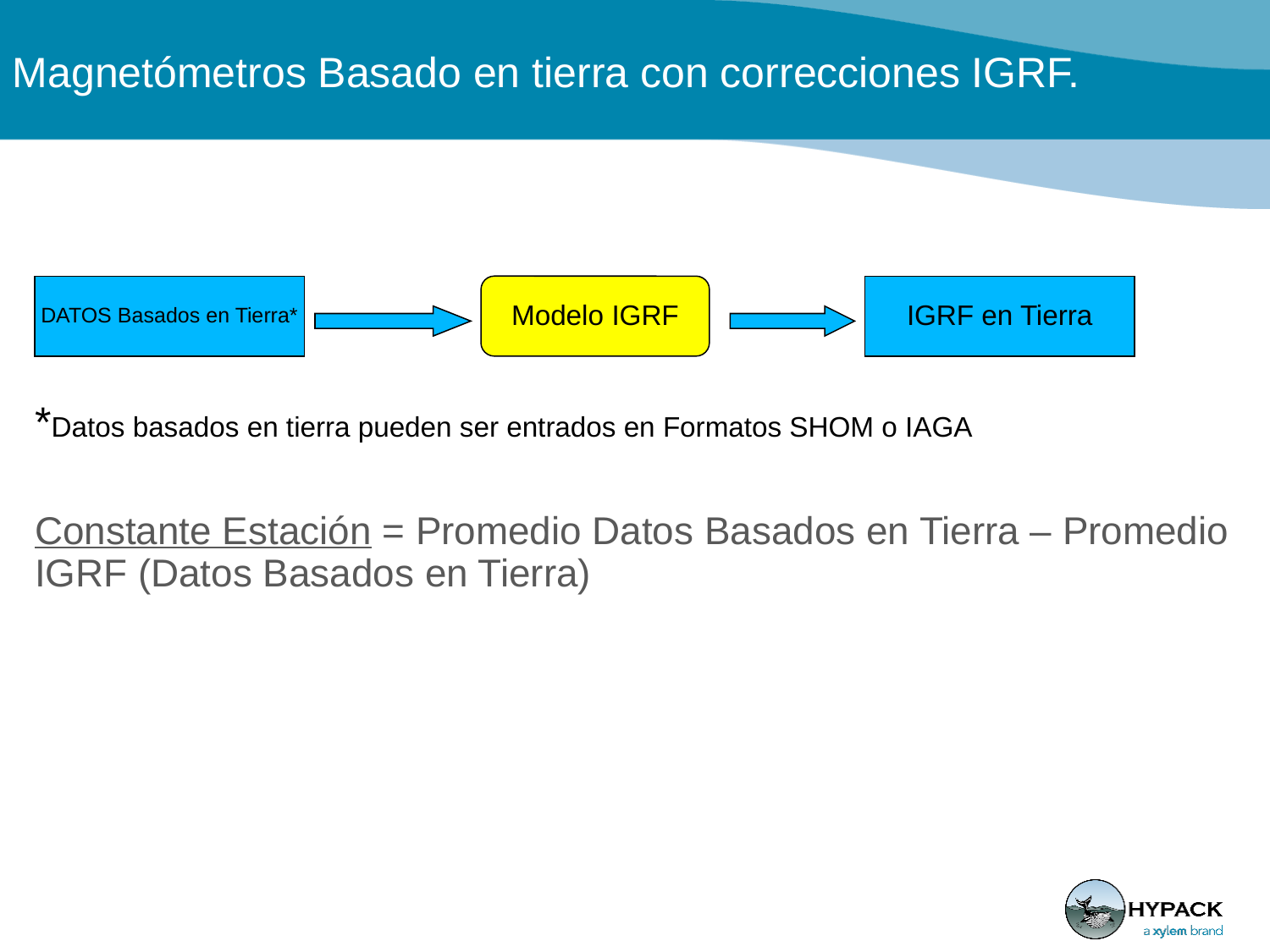

Magnetómetros Basado en tierra con correcciones IGRF.

*Datos basados en tierra pueden ser entrados en Formatos SHOM o IAGA

Constante Estación = Promedio Datos Basados en Tierra – Promedio IGRF (Datos Basados en Tierra)
DATOS Basados en Tierra*
Modelo IGRF
IGRF en Tierra